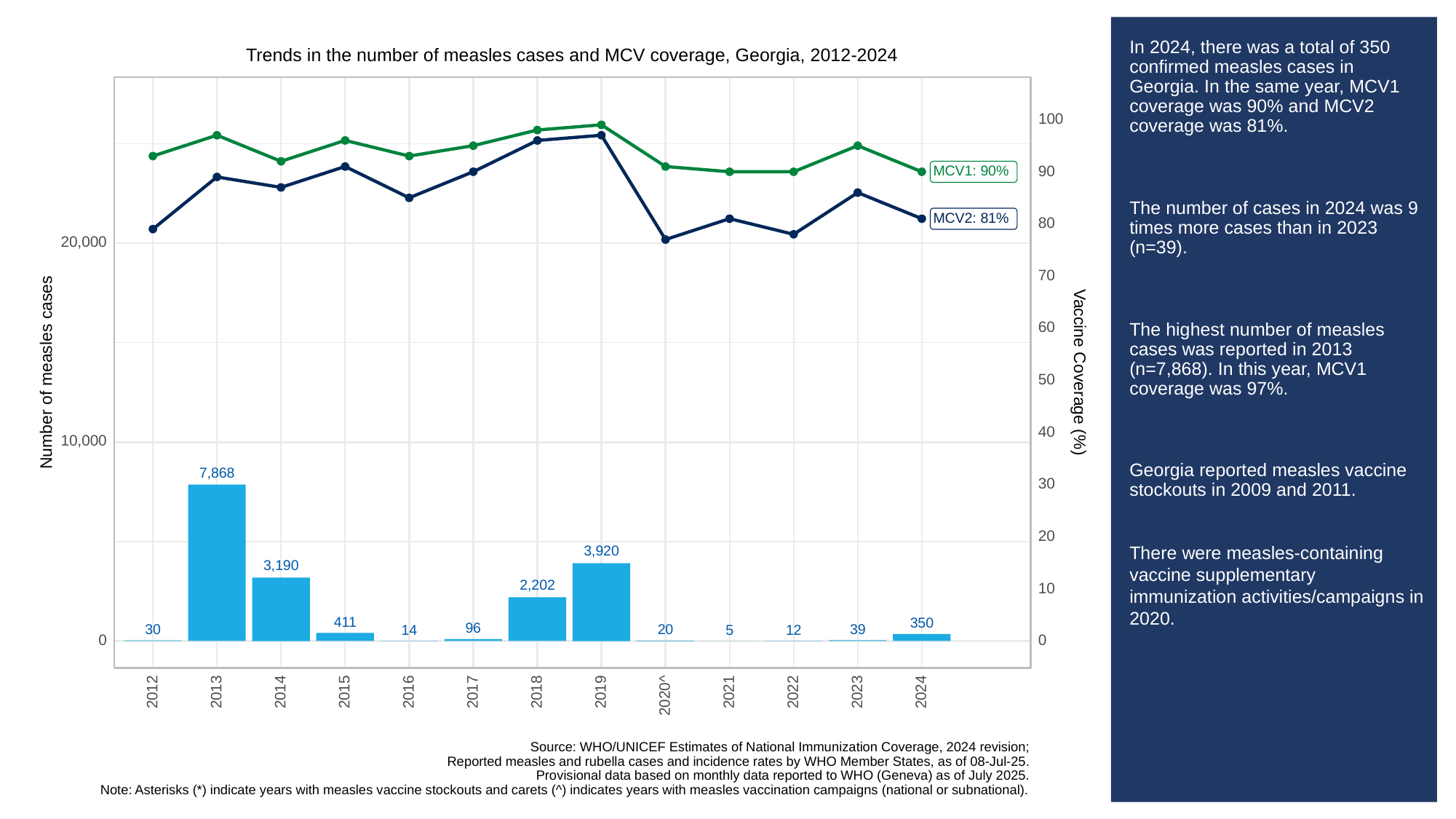

# In 2024, there was a total of 350 confirmed measles cases in Georgia. In the same year, MCV1 coverage was 90% and MCV2 coverage was 81%.

The number of cases in 2024 was 9 times more cases than in 2023 (n=39).

The highest number of measles cases was reported in 2013 (n=7,868). In this year, MCV1 coverage was 97%.

Georgia reported measles vaccine stockouts in 2009 and 2011.

There were measles-containing vaccine supplementary immunization activities/campaigns in 2020.

Trends in the number of measles cases and MCV coverage, Georgia, 2012-2024

100

90
MCV1: 90%

MCV2: 81%

80

20,000

70
60

Vaccine Coverage (%)
Number of measles cases
50
40
10,000

7,868
30

20

3,920
3,190

2,202
10

411
350
96
39
30
20
14
12
5

0
0

2013
2023
2012
2014
2015
2016
2017
2018
2019
2021
2022
2024
2020^
Source: WHO/UNICEF Estimates of National Immunization Coverage, 2024 revision;
Reported measles and rubella cases and incidence rates by WHO Member States, as of 08-Jul-25.
Provisional data based on monthly data reported to WHO (Geneva) as of July 2025.
Note: Asterisks (*) indicate years with measles vaccine stockouts and carets (^) indicates years with measles vaccination campaigns (national or subnational).